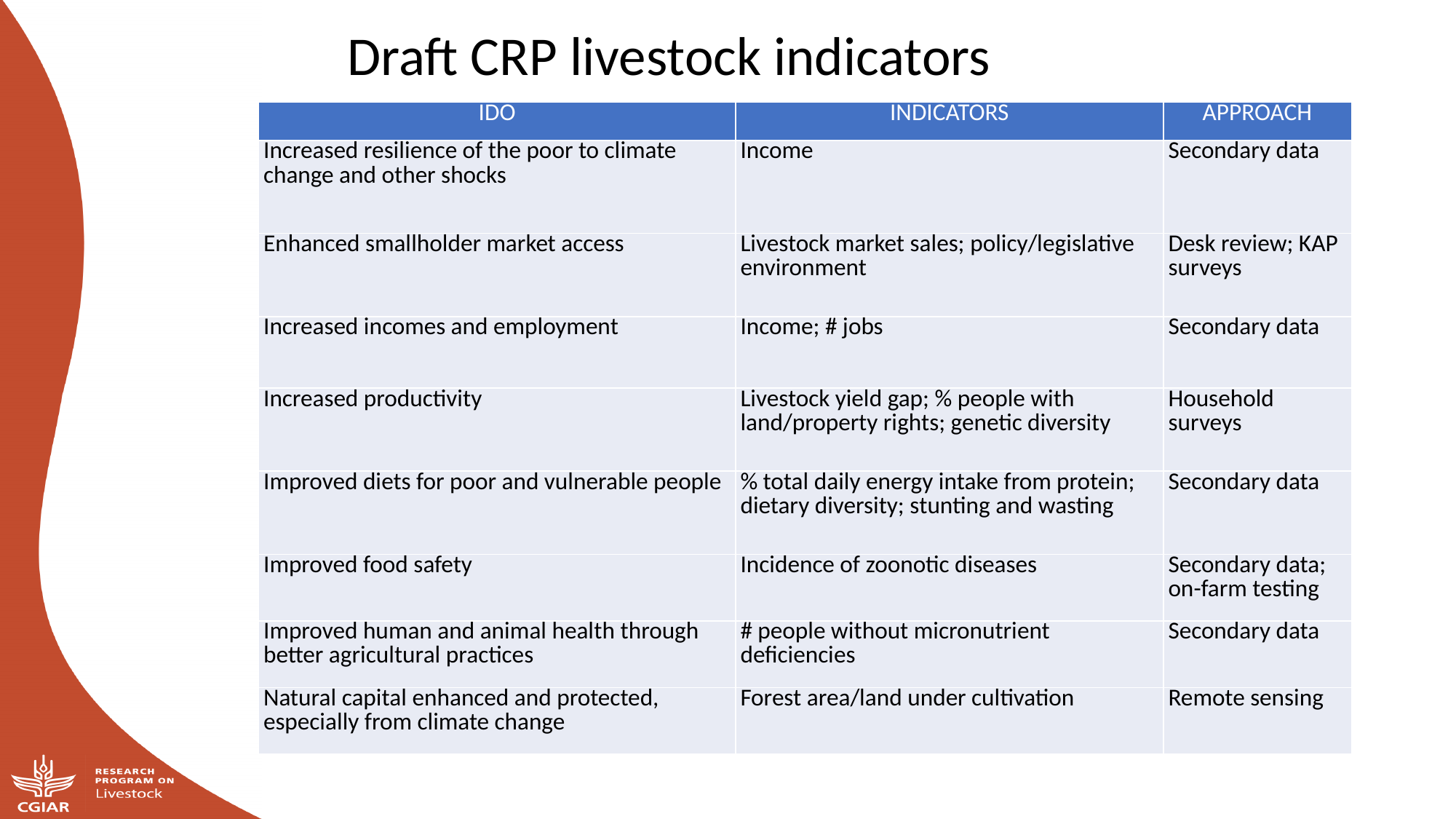

Draft CRP livestock indicators
| IDO | INDICATORS | APPROACH |
| --- | --- | --- |
| Increased resilience of the poor to climate change and other shocks | Income | Secondary data |
| Enhanced smallholder market access | Livestock market sales; policy/legislative environment | Desk review; KAP surveys |
| Increased incomes and employment | Income; # jobs | Secondary data |
| Increased productivity | Livestock yield gap; % people with land/property rights; genetic diversity | Household surveys |
| Improved diets for poor and vulnerable people | % total daily energy intake from protein; dietary diversity; stunting and wasting | Secondary data |
| Improved food safety | Incidence of zoonotic diseases | Secondary data; on-farm testing |
| Improved human and animal health through better agricultural practices | # people without micronutrient deficiencies | Secondary data |
| Natural capital enhanced and protected, especially from climate change | Forest area/land under cultivation | Remote sensing |